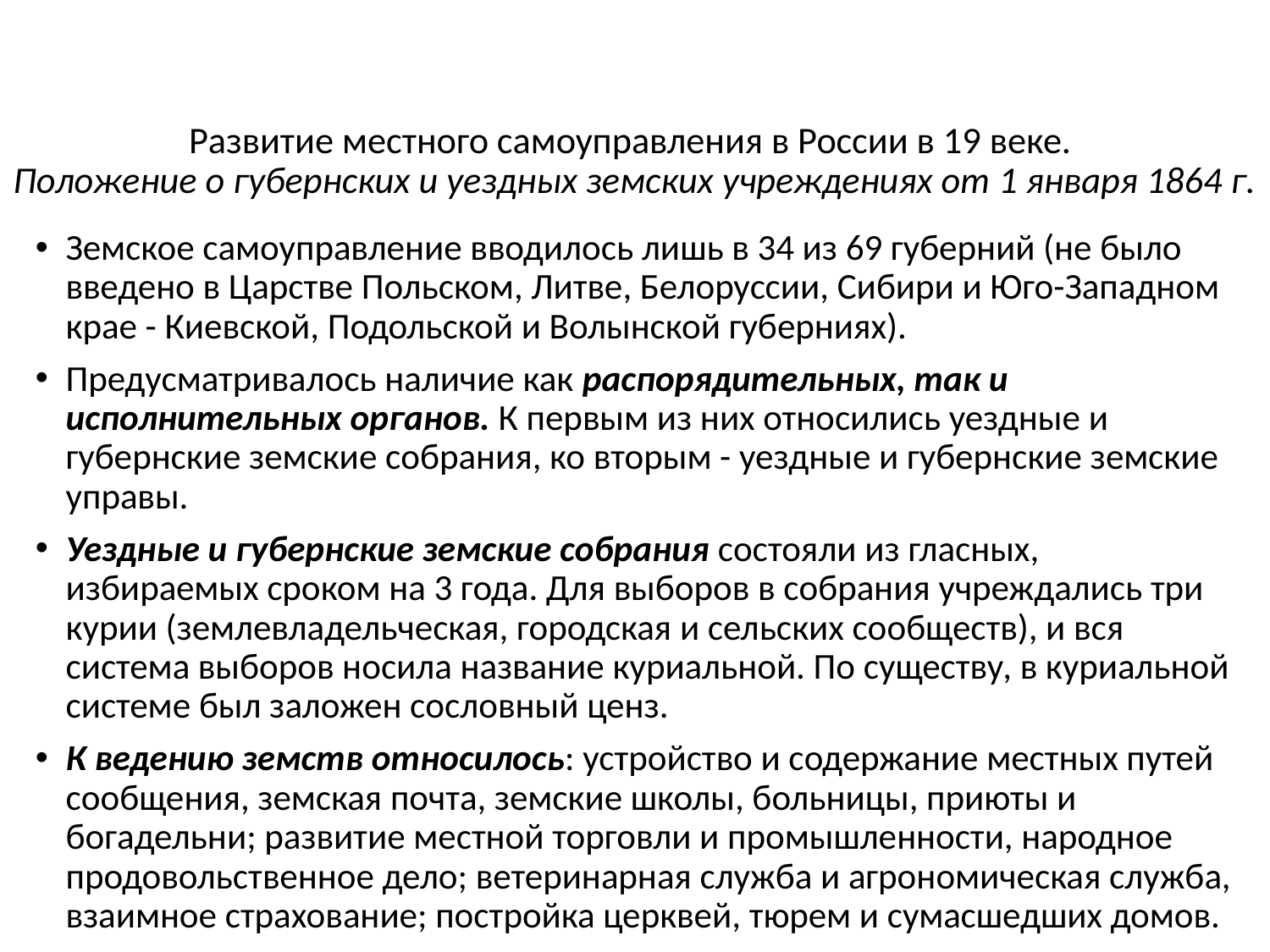

# Развитие местного самоуправления в России в 19 веке. Положение о губернских и уездных земских учреждениях от 1 января 1864 г.
Земское самоуправление вводилось лишь в 34 из 69 губерний (не было введено в Царстве Польском, Литве, Белоруссии, Сибири и Юго-Западном крае - Киевской, Подольской и Волынской губерниях).
Предусматривалось наличие как распорядительных, так и исполнительных органов. К первым из них относились уездные и губернские земские собрания, ко вторым - уездные и губернские земские управы.
Уездные и губернские земские собрания состояли из гласных, избираемых сроком на 3 года. Для выборов в собрания учреждались три курии (землевладельческая, городская и сельских сообществ), и вся система выборов носила название куриальной. По существу, в куриальной системе был заложен сословный ценз.
К ведению земств относилось: устройство и содержание местных путей сообщения, земская почта, земские школы, больницы, приюты и богадельни; развитие местной торговли и промышленности, народное продовольственное дело; ветеринарная служба и агрономическая служба, взаимное страхование; постройка церквей, тюрем и сумасшедших домов.